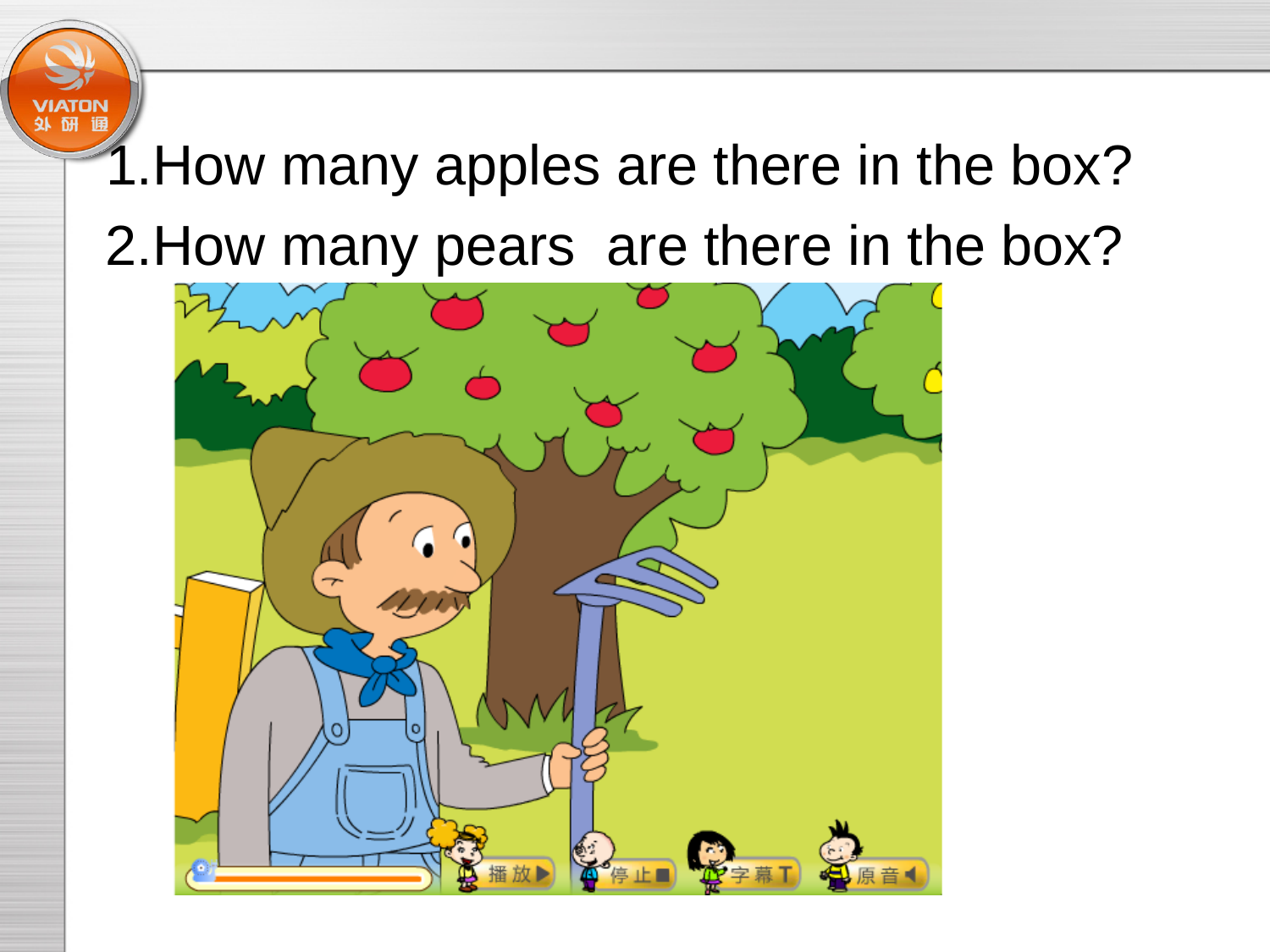

1.How many apples are there in the box?
2.How many pears  are there in the box?